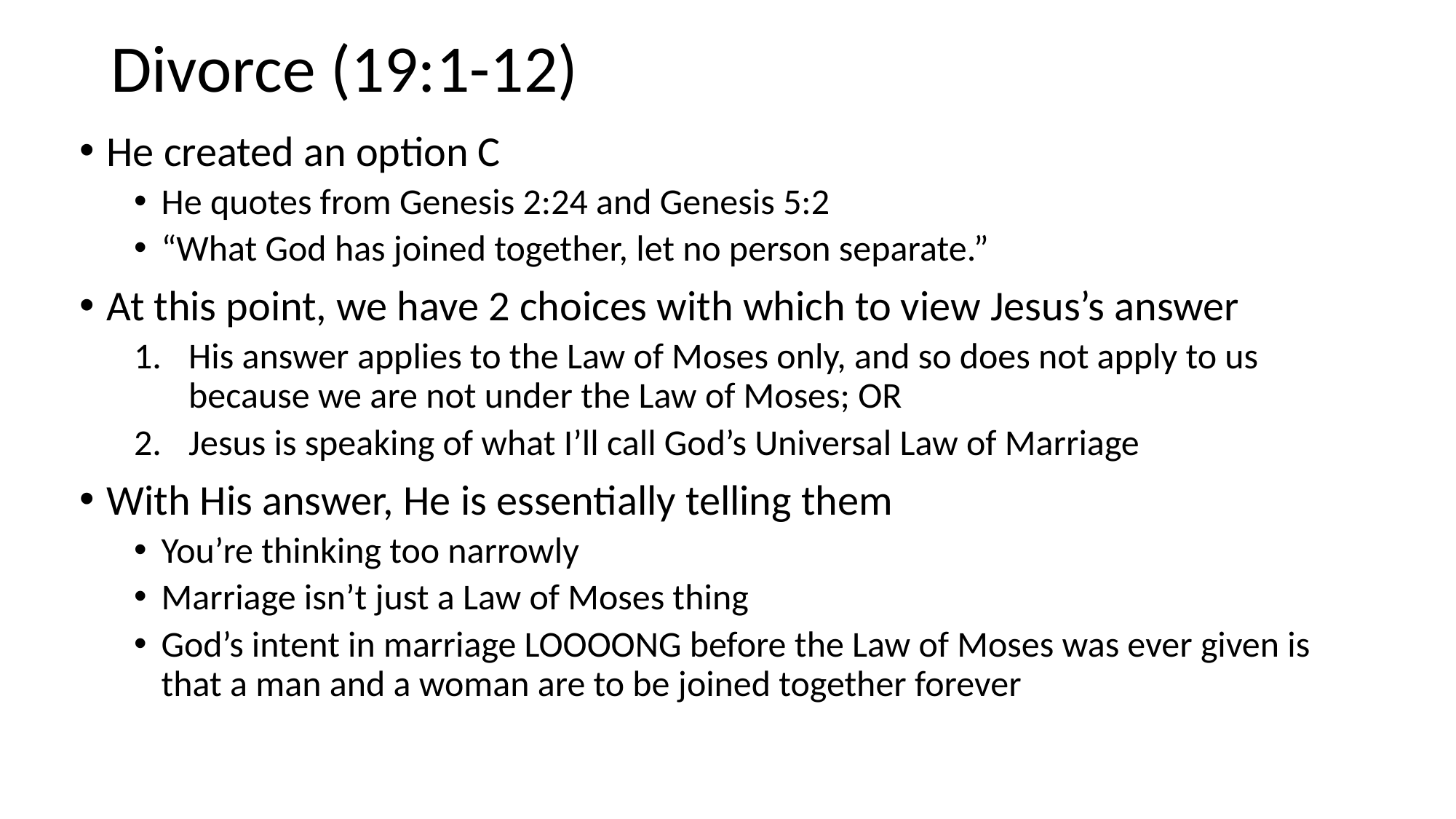

# Divorce (19:1-12)
He created an option C
He quotes from Genesis 2:24 and Genesis 5:2
“What God has joined together, let no person separate.”
At this point, we have 2 choices with which to view Jesus’s answer
His answer applies to the Law of Moses only, and so does not apply to us because we are not under the Law of Moses; OR
Jesus is speaking of what I’ll call God’s Universal Law of Marriage
With His answer, He is essentially telling them
You’re thinking too narrowly
Marriage isn’t just a Law of Moses thing
God’s intent in marriage LOOOONG before the Law of Moses was ever given is that a man and a woman are to be joined together forever